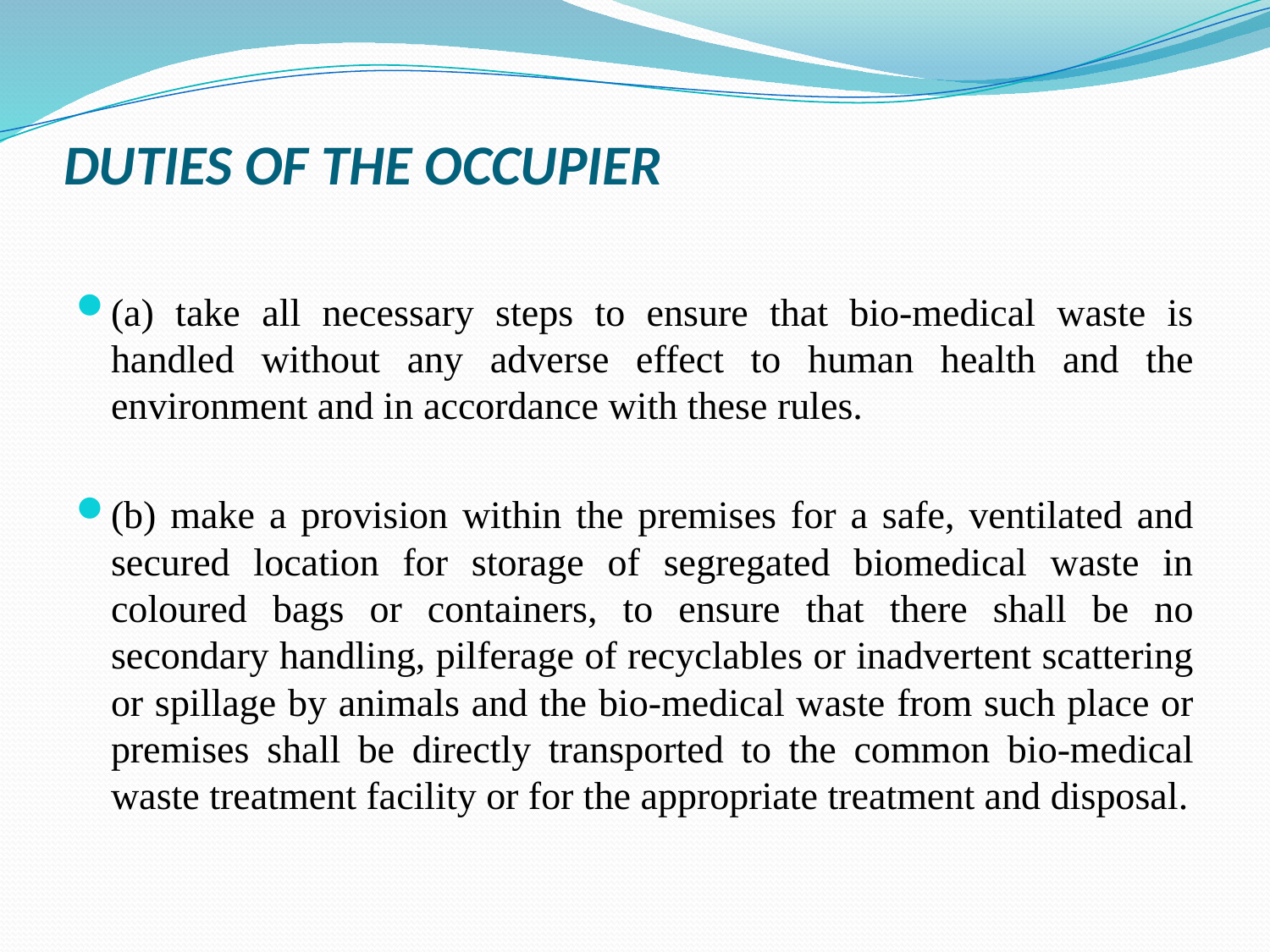

# DUTIES OF THE OCCUPIER

(a) take all necessary steps to ensure that bio-medical waste is handled without any adverse effect to human health and the environment and in accordance with these rules.

(b) make a provision within the premises for a safe, ventilated and secured location for storage of segregated biomedical waste in coloured bags or containers, to ensure that there shall be no secondary handling, pilferage of recyclables or inadvertent scattering or spillage by animals and the bio-medical waste from such place or premises shall be directly transported to the common bio-medical waste treatment facility or for the appropriate treatment and disposal.